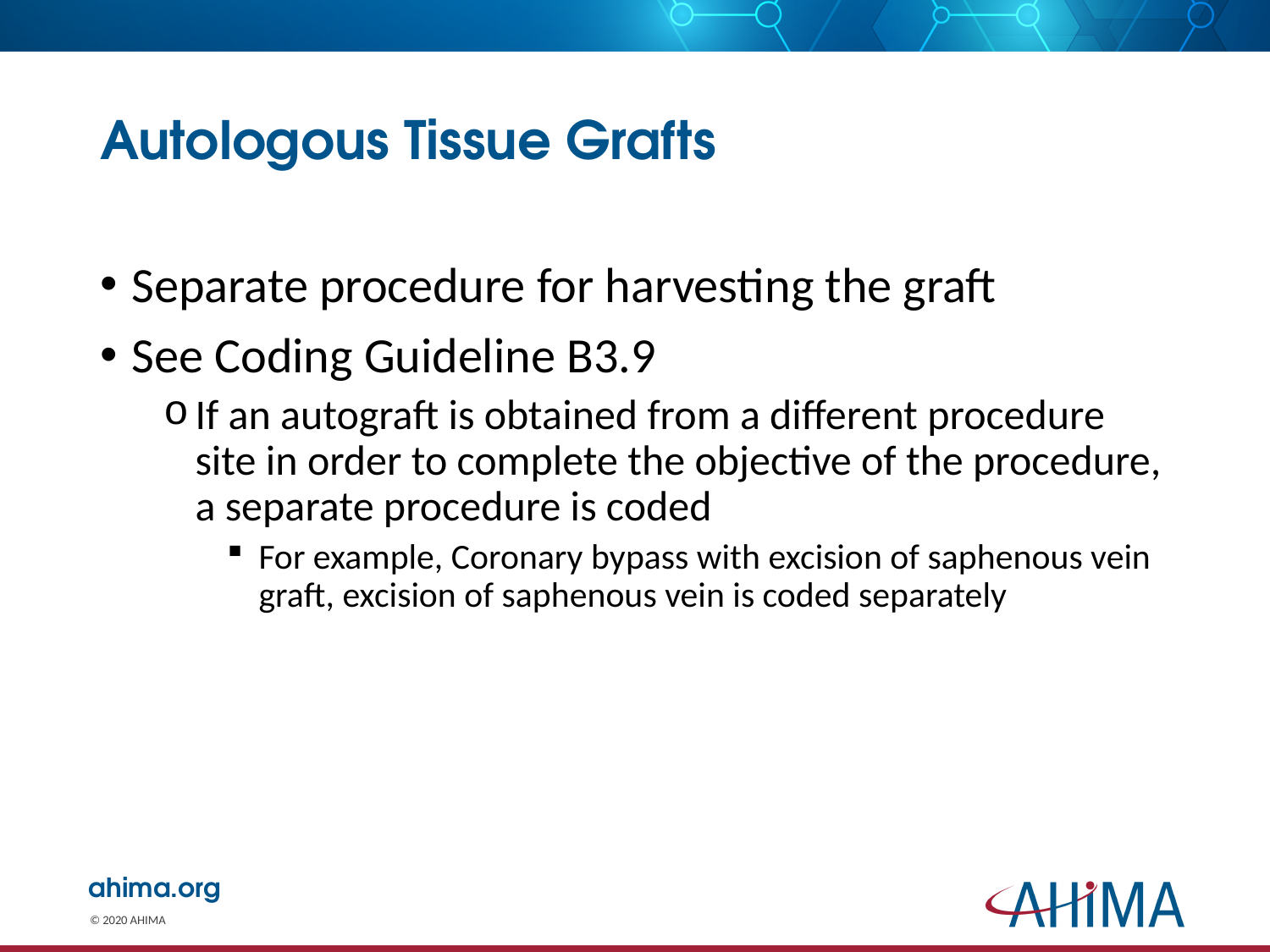

# Autologous Tissue Grafts
Separate procedure for harvesting the graft
See Coding Guideline B3.9
If an autograft is obtained from a different procedure site in order to complete the objective of the procedure, a separate procedure is coded
For example, Coronary bypass with excision of saphenous vein graft, excision of saphenous vein is coded separately